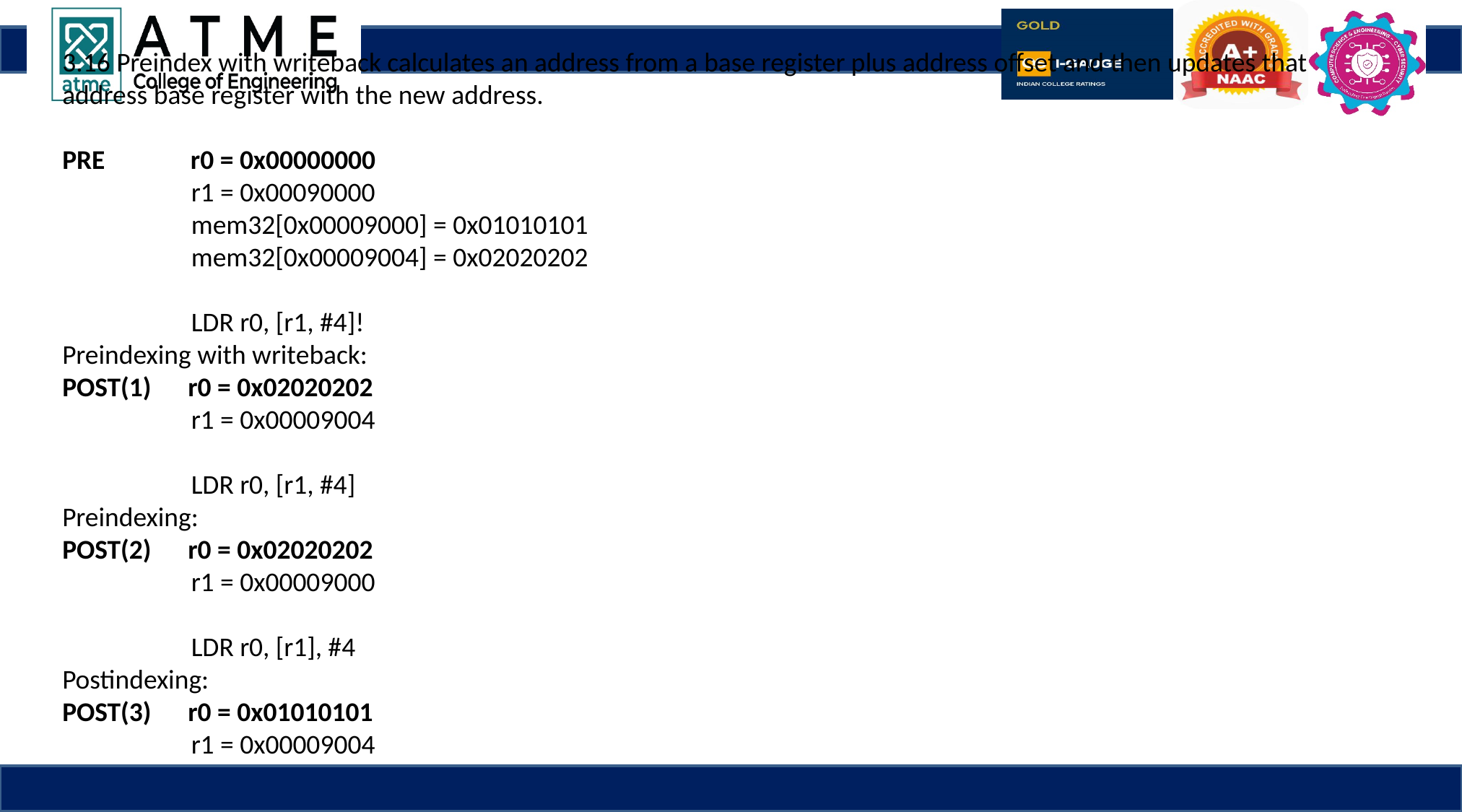

3.16 Preindex with writeback calculates an address from a base register plus address offset and then updates that address base register with the new address.

PRE              r0 = 0x00000000
                     r1 = 0x00090000
                     mem32[0x00009000] = 0x01010101
                     mem32[0x00009004] = 0x02020202

                     LDR r0, [r1, #4]!
Preindexing with writeback:
POST(1)      r0 = 0x02020202
                     r1 = 0x00009004

                     LDR r0, [r1, #4]
Preindexing:
POST(2)      r0 = 0x02020202
                     r1 = 0x00009000

                     LDR r0, [r1], #4
Postindexing:
POST(3)      r0 = 0x01010101
                     r1 = 0x00009004